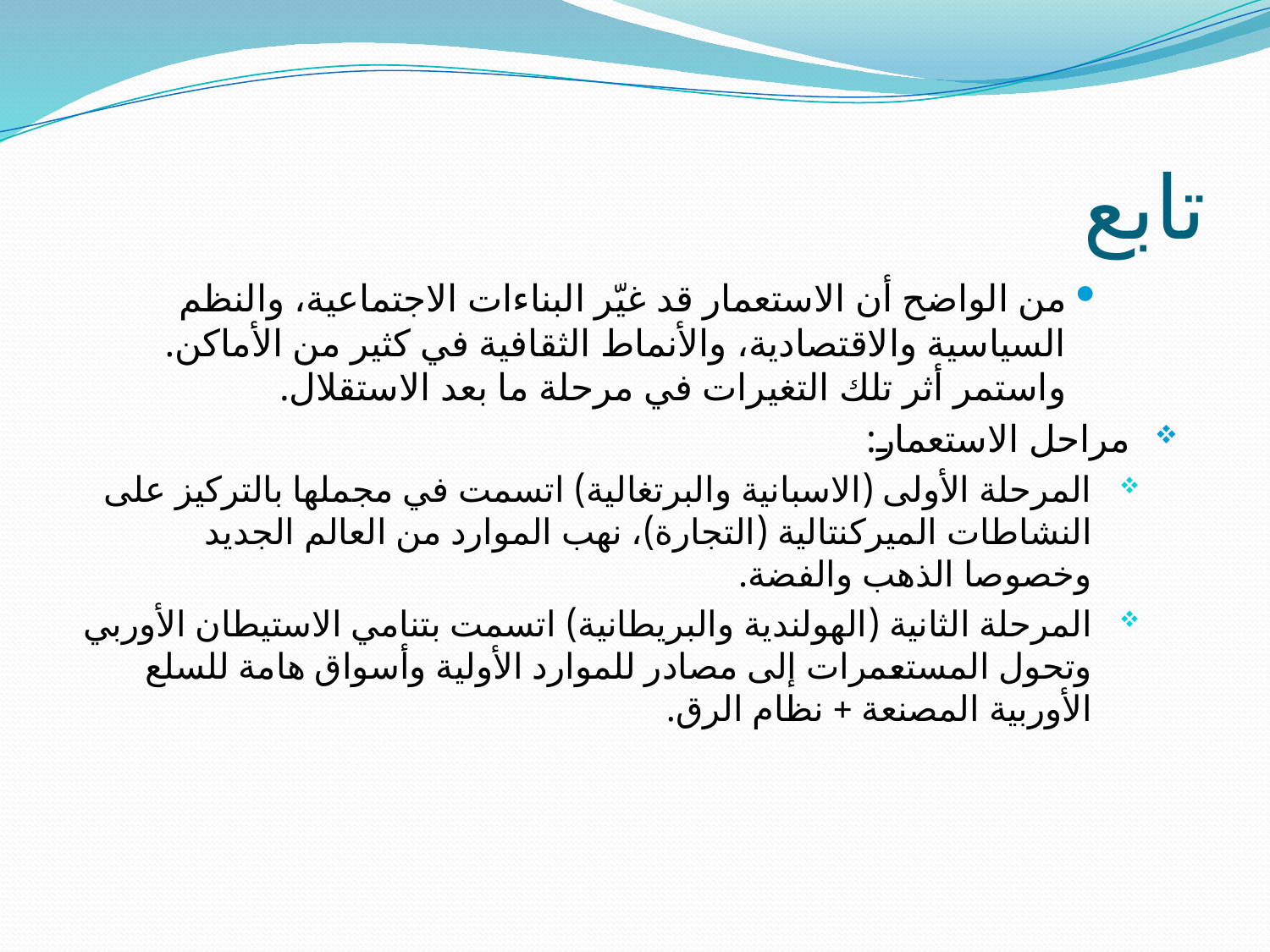

# تابع
من الواضح أن الاستعمار قد غيّر البناءات الاجتماعية، والنظم السياسية والاقتصادية، والأنماط الثقافية في كثير من الأماكن. واستمر أثر تلك التغيرات في مرحلة ما بعد الاستقلال.
مراحل الاستعمار:
المرحلة الأولى (الاسبانية والبرتغالية) اتسمت في مجملها بالتركيز على النشاطات الميركنتالية (التجارة)، نهب الموارد من العالم الجديد وخصوصا الذهب والفضة.
المرحلة الثانية (الهولندية والبريطانية) اتسمت بتنامي الاستيطان الأوربي وتحول المستعمرات إلى مصادر للموارد الأولية وأسواق هامة للسلع الأوربية المصنعة + نظام الرق.